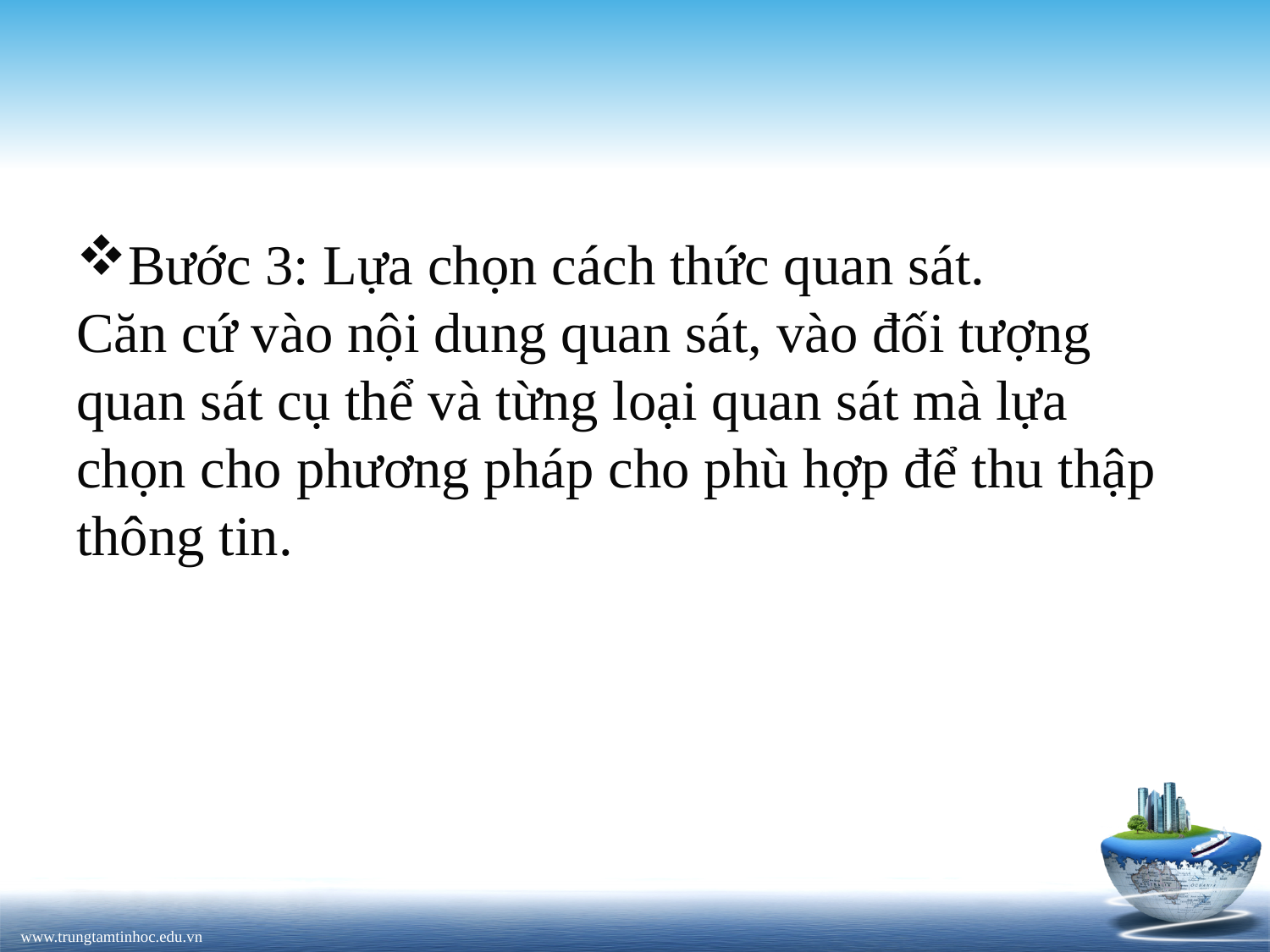

Bước 3: Lựa chọn cách thức quan sát.
Căn cứ vào nội dung quan sát, vào đối tượng quan sát cụ thể và từng loại quan sát mà lựa chọn cho phương pháp cho phù hợp để thu thập thông tin.